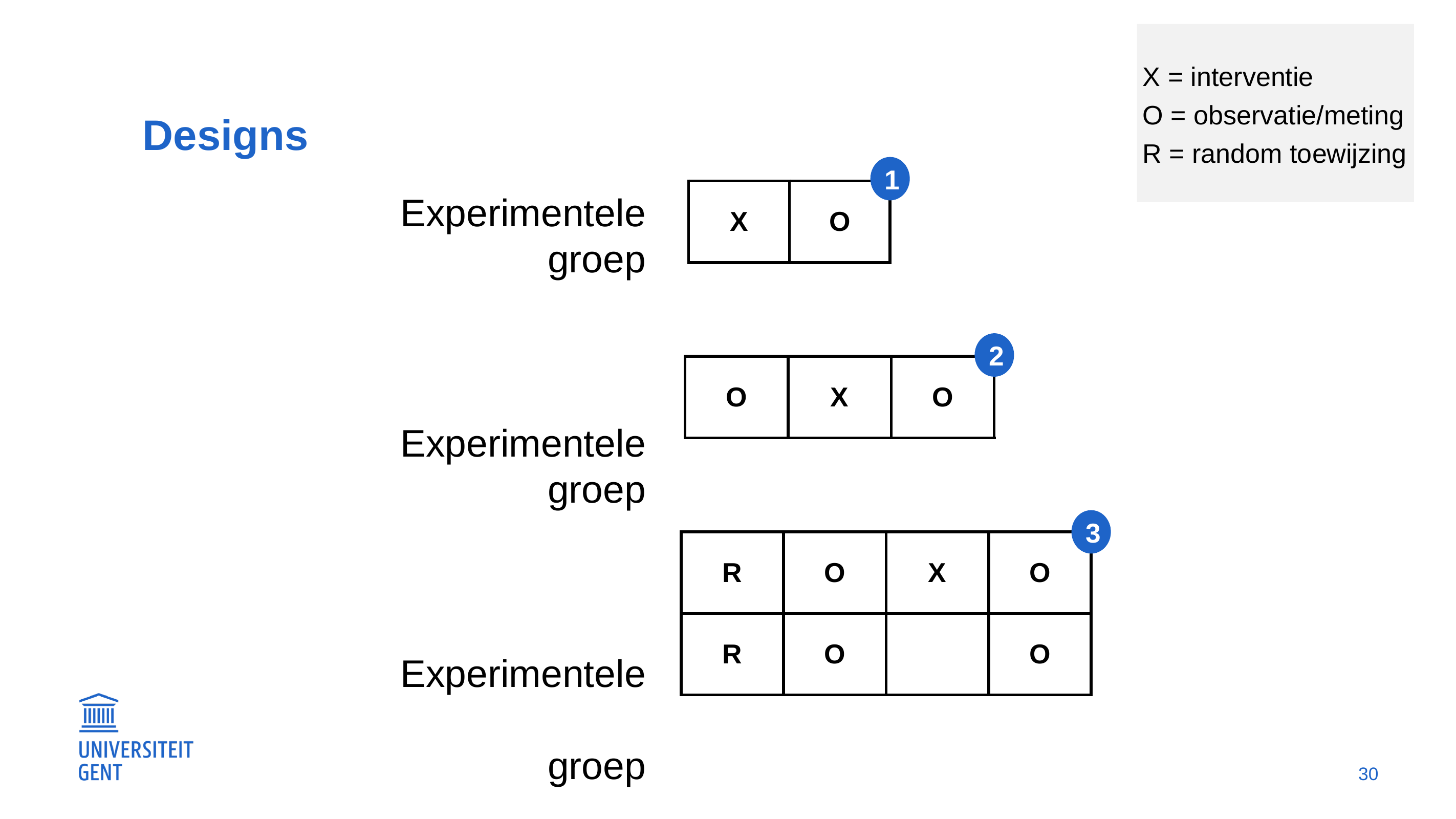

X = interventie
O = observatie/meting
R = random toewijzing
Designs
1
| X | O |
| --- | --- |
Experimentele groep

Experimentele groep

Experimentele groep
Controlegroep
2
| O | X | O |
| --- | --- | --- |
3
| R | O | X | O |
| --- | --- | --- | --- |
| R | O |  | O |
30